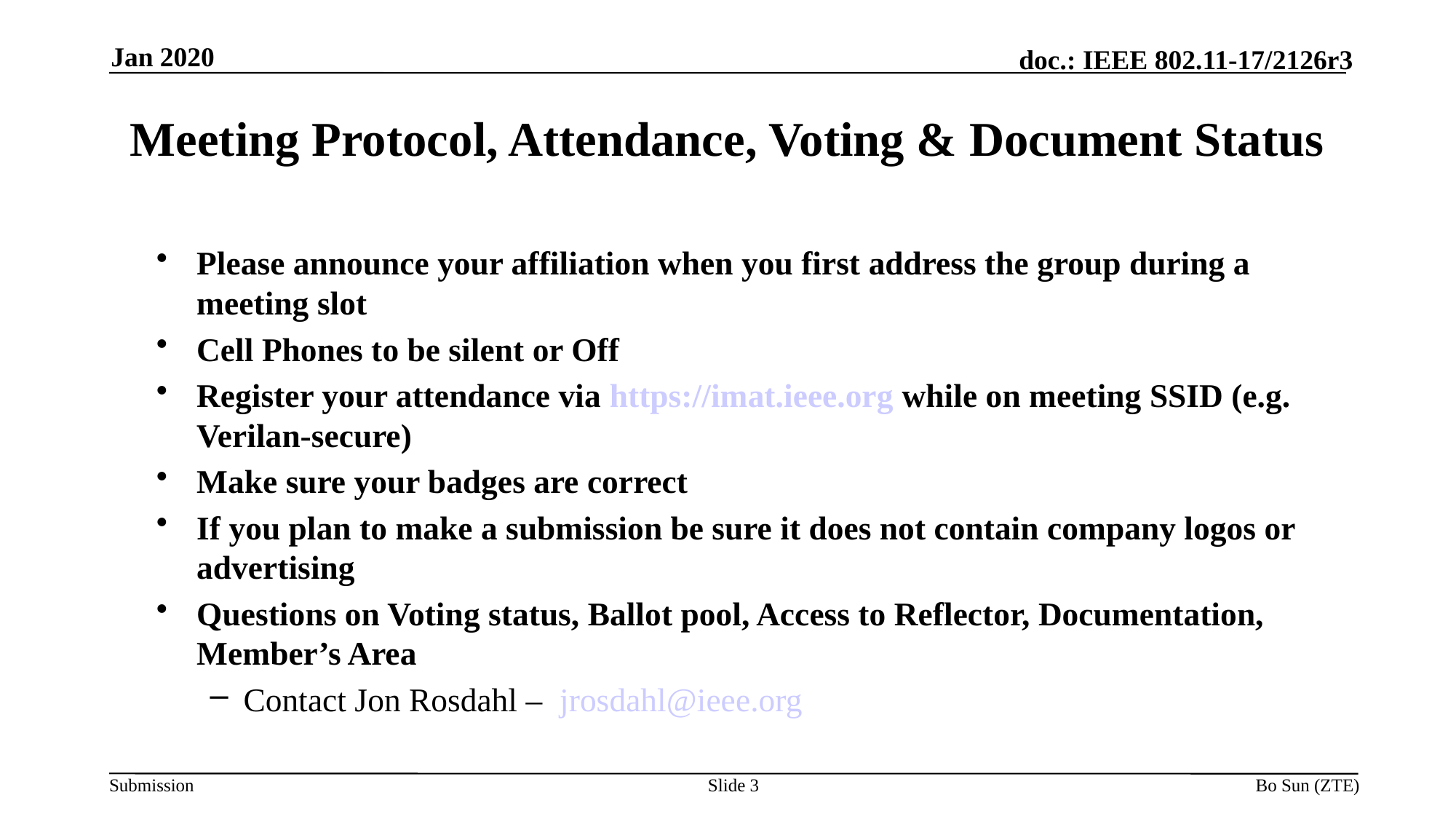

Jan 2020
# Meeting Protocol, Attendance, Voting & Document Status
Please announce your affiliation when you first address the group during a meeting slot
Cell Phones to be silent or Off
Register your attendance via https://imat.ieee.org while on meeting SSID (e.g. Verilan-secure)
Make sure your badges are correct
If you plan to make a submission be sure it does not contain company logos or advertising
Questions on Voting status, Ballot pool, Access to Reflector, Documentation,  Member’s Area
Contact Jon Rosdahl –  jrosdahl@ieee.org

Slide 3
Bo Sun (ZTE)